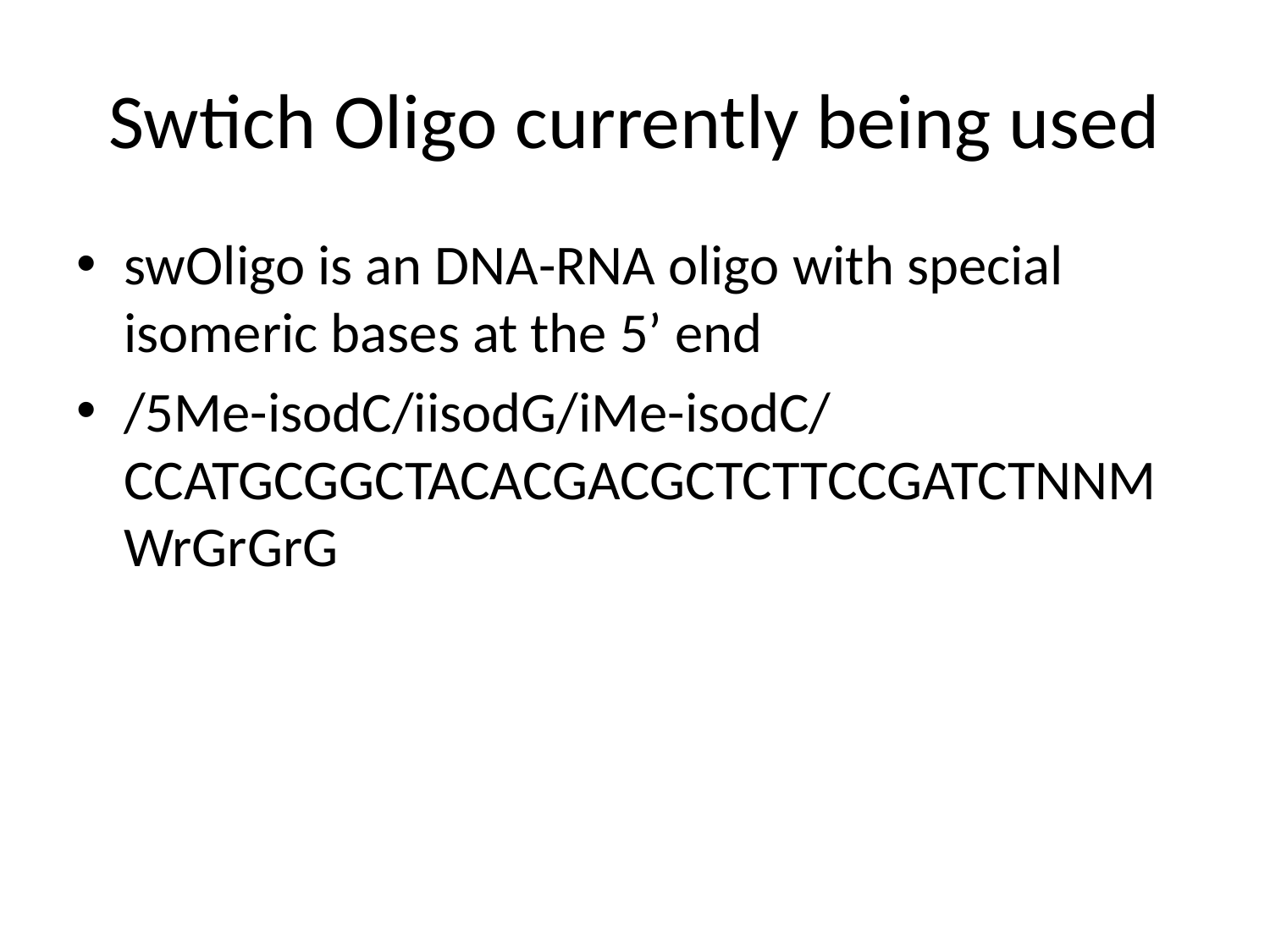

# Swtich Oligo currently being used
swOligo is an DNA-RNA oligo with special isomeric bases at the 5’ end
/5Me-isodC/iisodG/iMe-isodC/CCATGCGGCTACACGACGCTCTTCCGATCTNNMWrGrGrG